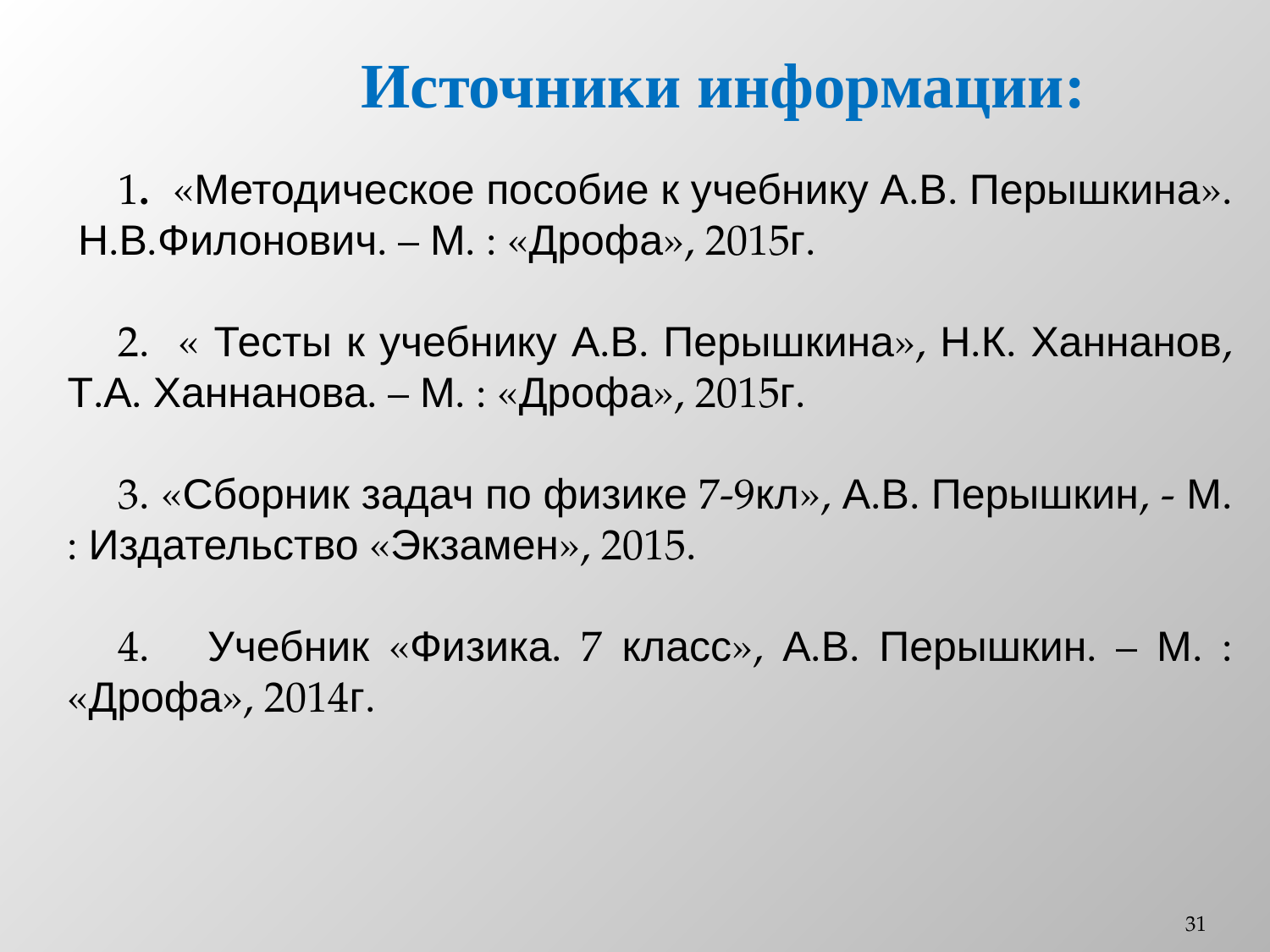

Источники информации:
1.  «Методическое пособие к учебнику А.В. Перышкина».  Н.В.Филонович. – М. : «Дрофа», 2015г.

2.  « Тесты к учебнику А.В. Перышкина», Н.К. Ханнанов, Т.А. Ханнанова. – М. : «Дрофа», 2015г.

3. «Сборник задач по физике 7-9кл», А.В. Перышкин, - М. : Издательство «Экзамен», 2015.

4.   Учебник «Физика. 7 класс», А.В. Перышкин. – М. : «Дрофа», 2014г.
31